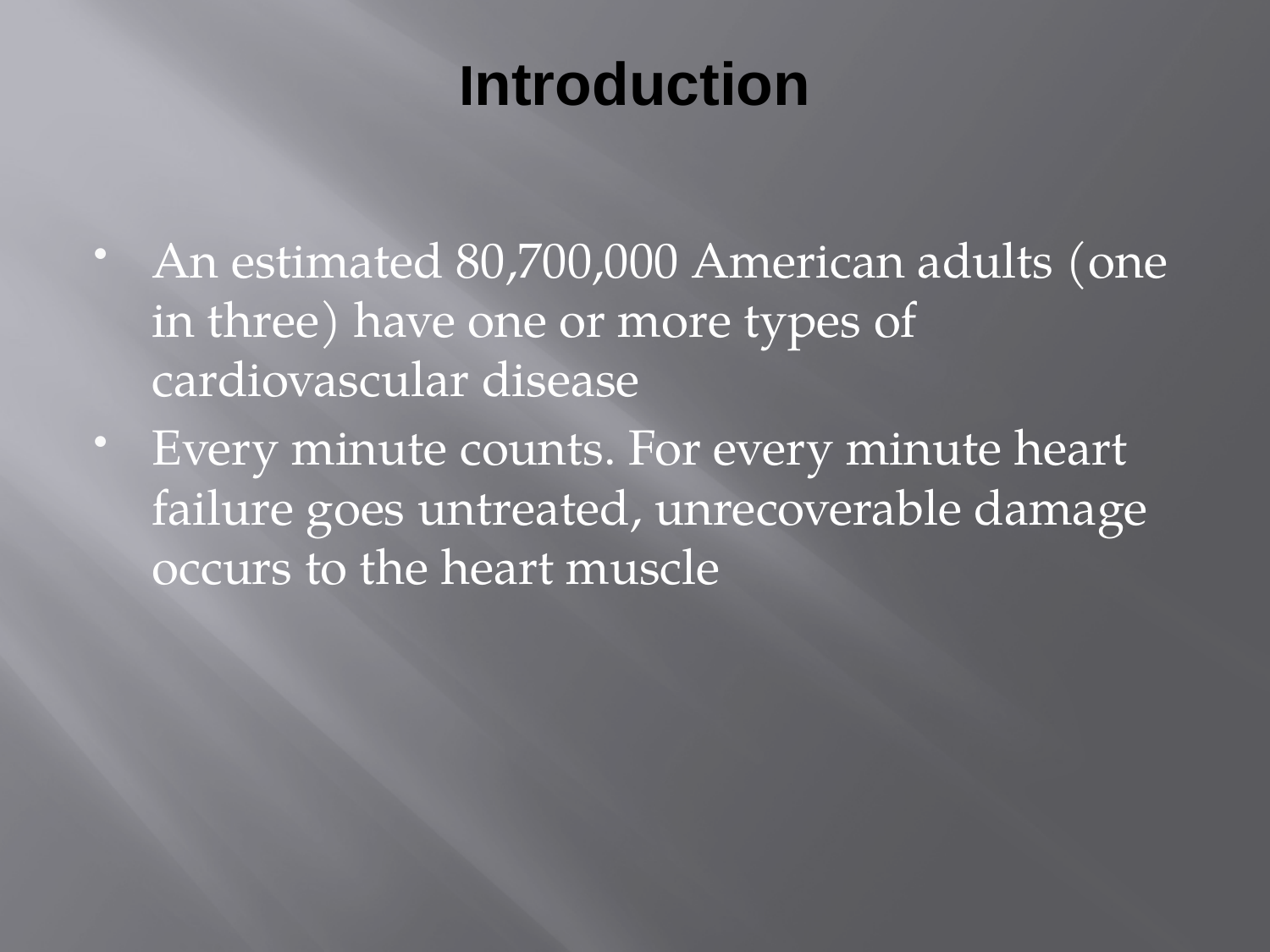

# Introduction
An estimated 80,700,000 American adults (one in three) have one or more types of cardiovascular disease
Every minute counts. For every minute heart failure goes untreated, unrecoverable damage occurs to the heart muscle